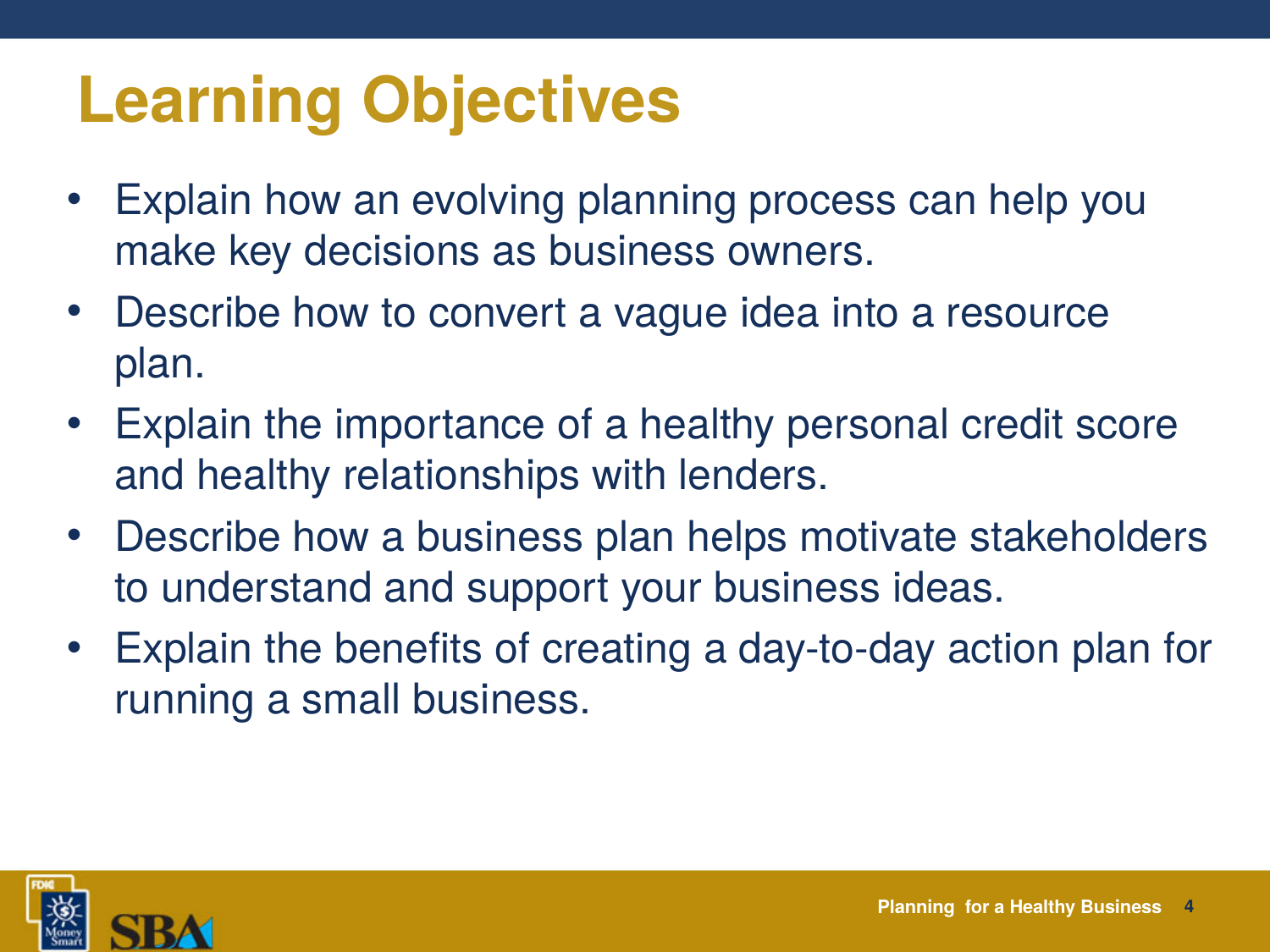

# Learning Objectives
Explain how an evolving planning process can help you make key decisions as business owners.
Describe how to convert a vague idea into a resource plan.
Explain the importance of a healthy personal credit score and healthy relationships with lenders.
Describe how a business plan helps motivate stakeholders to understand and support your business ideas.
Explain the benefits of creating a day-to-day action plan for running a small business.